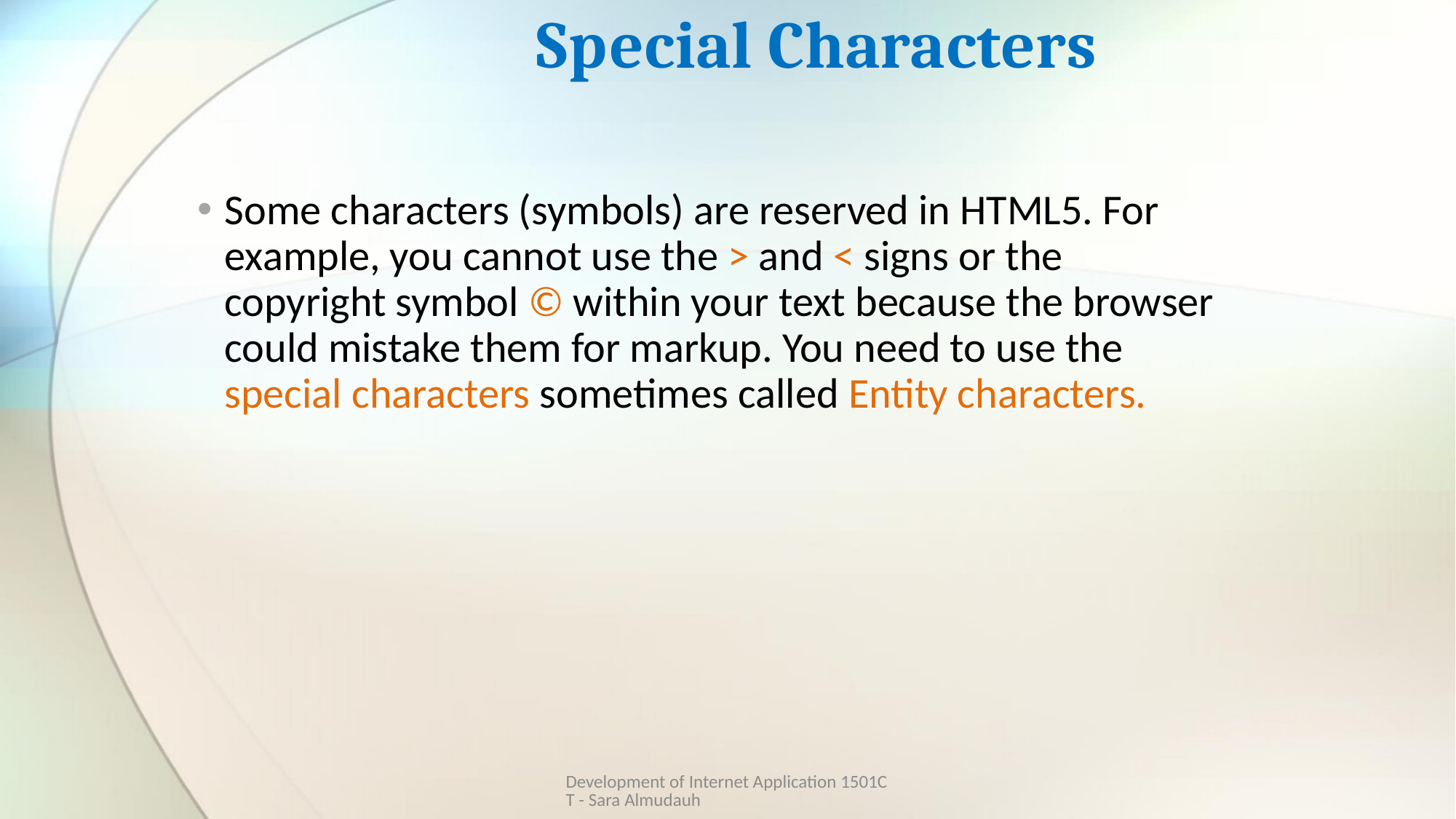

# Special Characters
Some characters (symbols) are reserved in HTML5. For example, you cannot use the > and < signs or the copyright symbol © within your text because the browser could mistake them for markup. You need to use the special characters sometimes called Entity characters.

Development of Internet Application 1501CT - Sara Almudauh